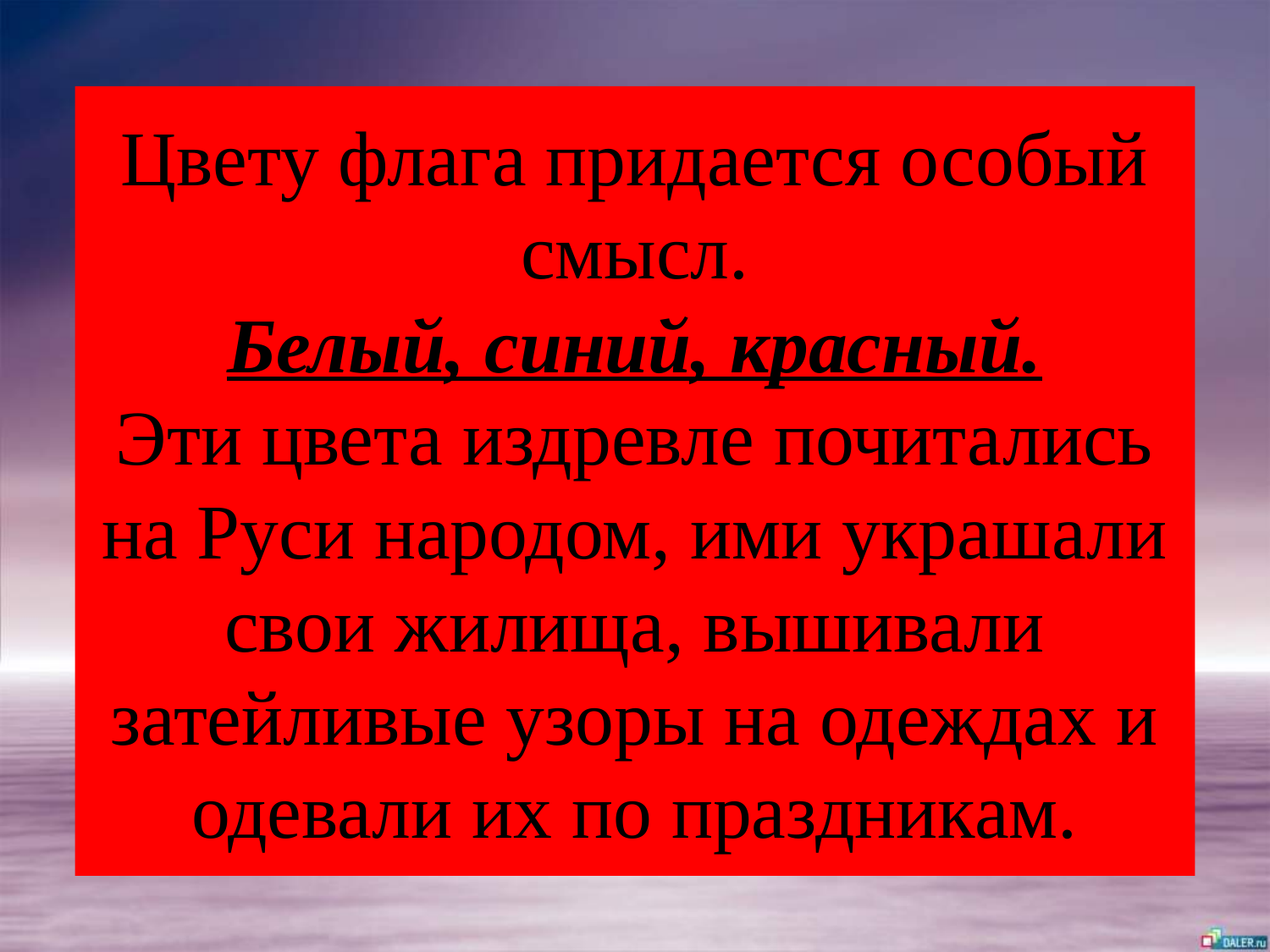

# Цвету флага придается особый смысл. Белый, синий, красный. Эти цвета издревле почитались на Руси народом, ими украшали свои жилища, вышивали затейливые узоры на одеждах и одевали их по праздникам.